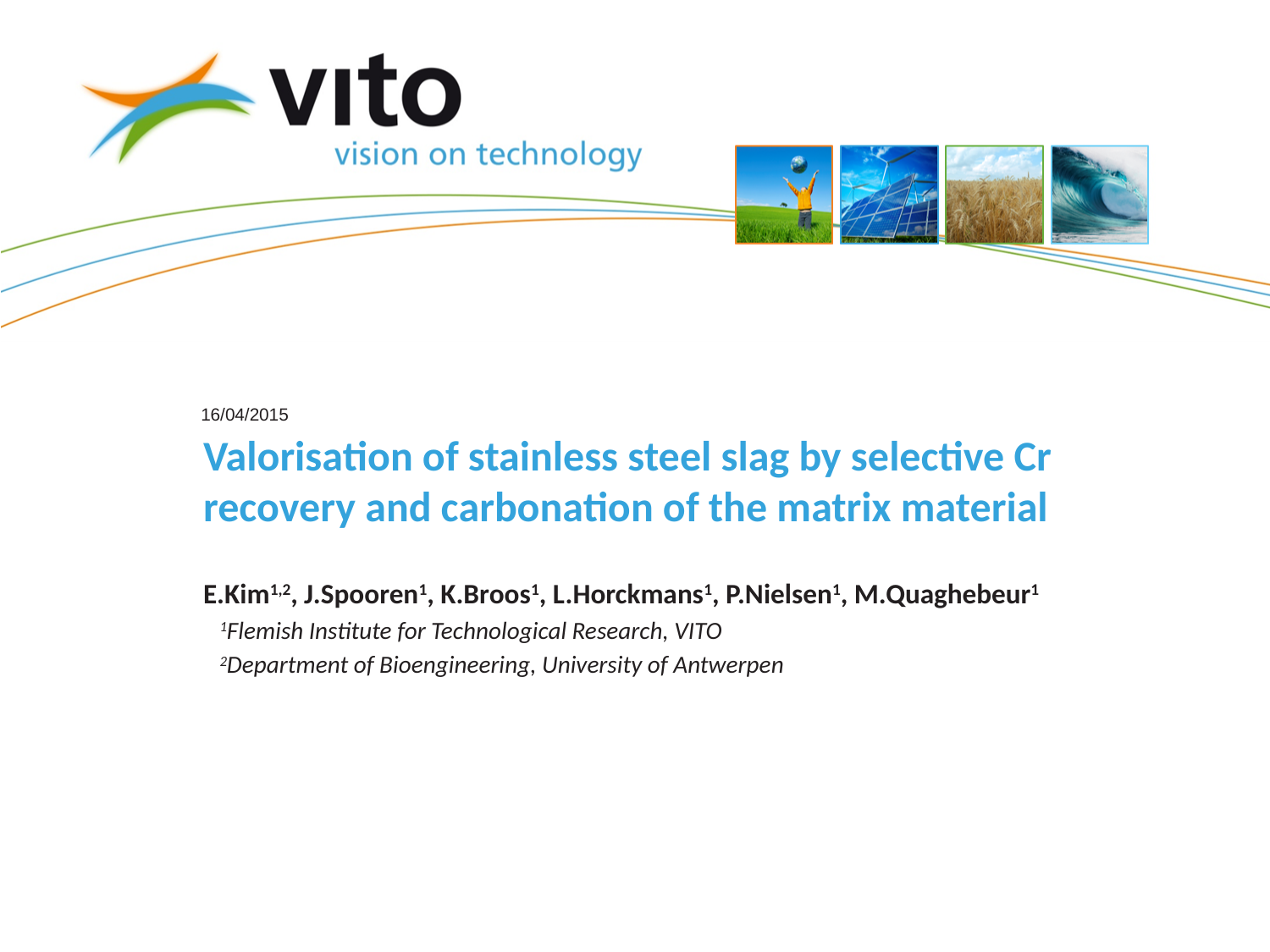

# Valorisation of stainless steel slag by selective Cr recovery and carbonation of the matrix material
E.Kim1,2, J.Spooren1, K.Broos1, L.Horckmans1, P.Nielsen1, M.Quaghebeur1
   1Flemish Institute for Technological Research, VITO
   2Department of Bioengineering, University of Antwerpen